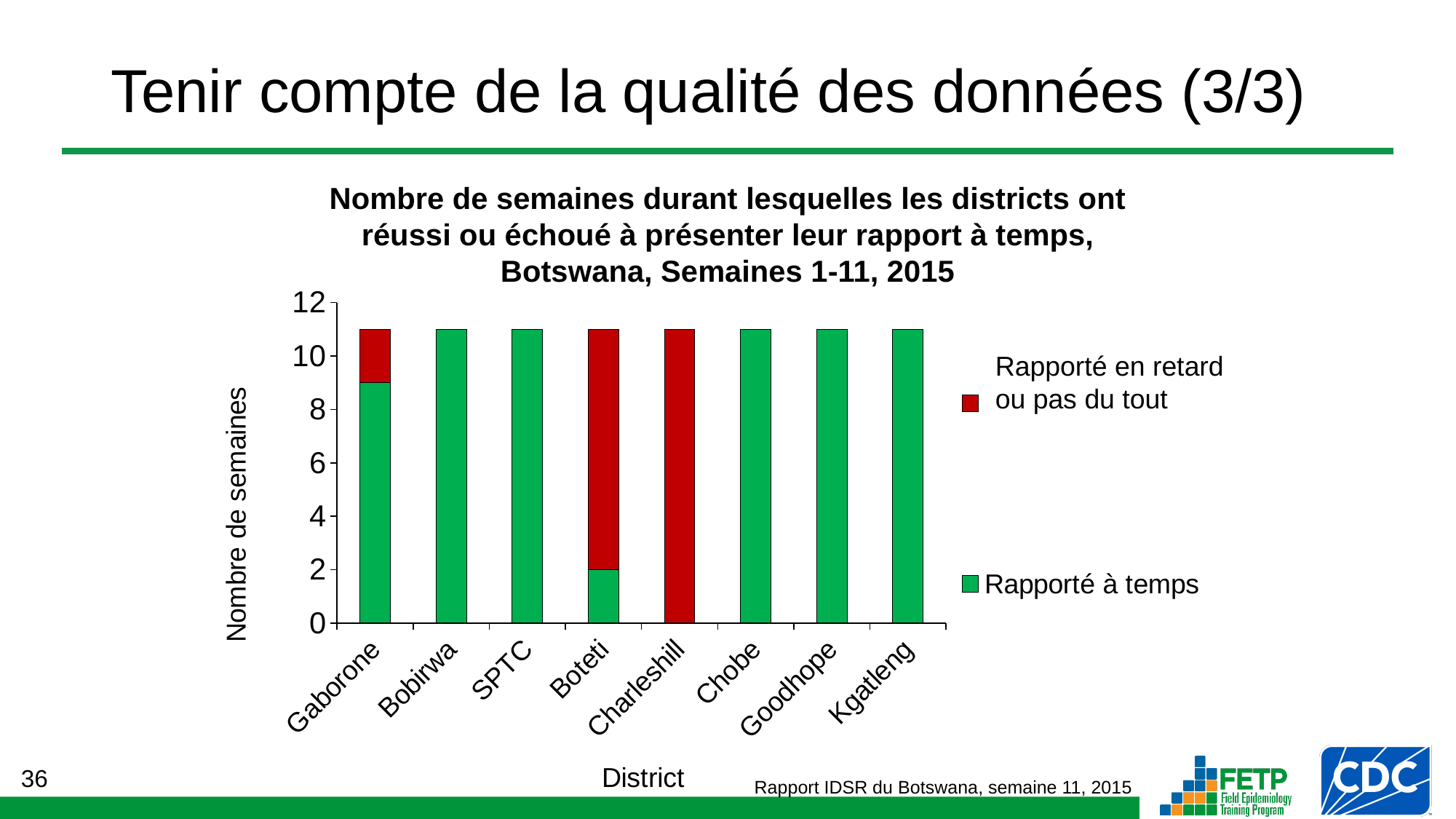

# Tenir compte de la qualité des données (3/3)
Nombre de semaines durant lesquelles les districts ont réussi ou échoué à présenter leur rapport à temps, Botswana, Semaines 1-11, 2015

### Chart

| Category | Rapporté à temps | Ne s'est pas présenté à temps ou ne s'est pas présenté du tout |
|---|---|---|
| Gaborone | 9.0 | 2.0 |
| Bobirwa | 11.0 | 0.0 |
| SPTC | 11.0 | 0.0 |
| Boteti | 2.0 | 9.0 |
| Charleshill | 0.0 | 11.0 |
| Chobe | 11.0 | 0.0 |
| Goodhope | 11.0 | 0.0 |
| Kgatleng | 11.0 | 0.0 |
Rapporté en retard ou pas du tout

Rapport IDSR du Botswana, semaine 11, 2015